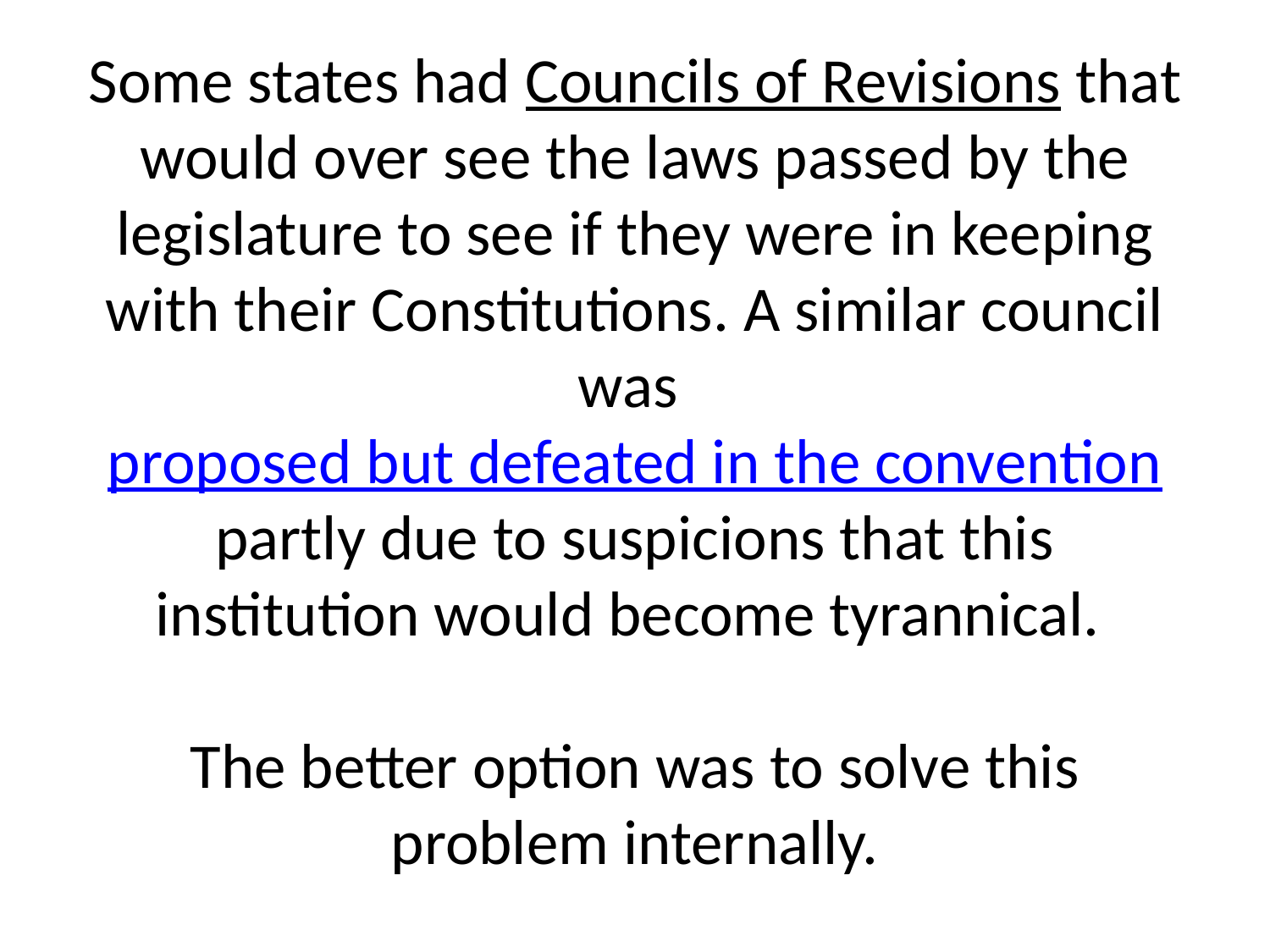

# Some states had Councils of Revisions that would over see the laws passed by the legislature to see if they were in keeping with their Constitutions. A similar council was proposed but defeated in the convention partly due to suspicions that this institution would become tyrannical. The better option was to solve this problem internally.